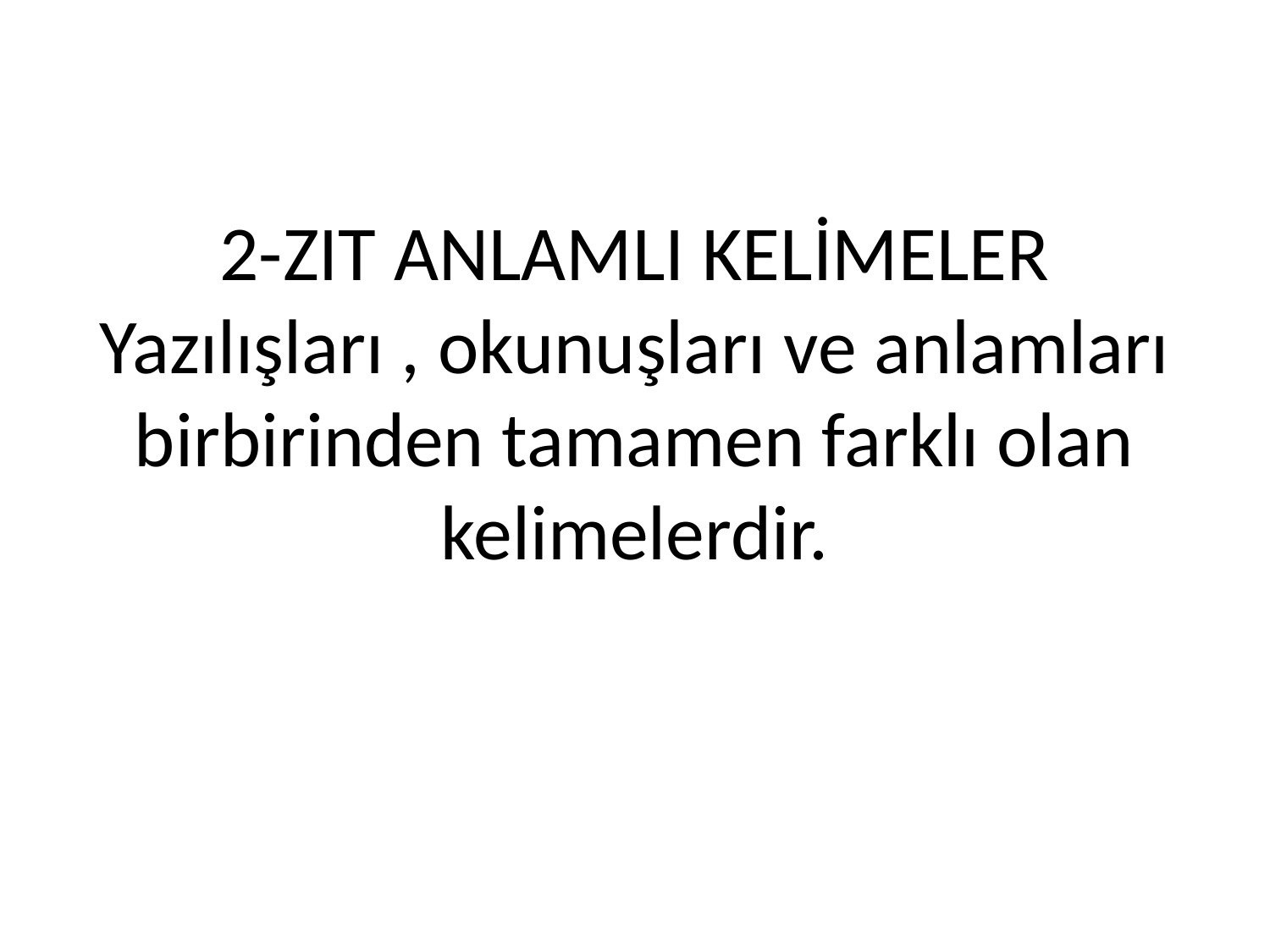

# 2-ZIT ANLAMLI KELİMELER Yazılışları , okunuşları ve anlamları birbirinden tamamen farklı olan kelimelerdir.